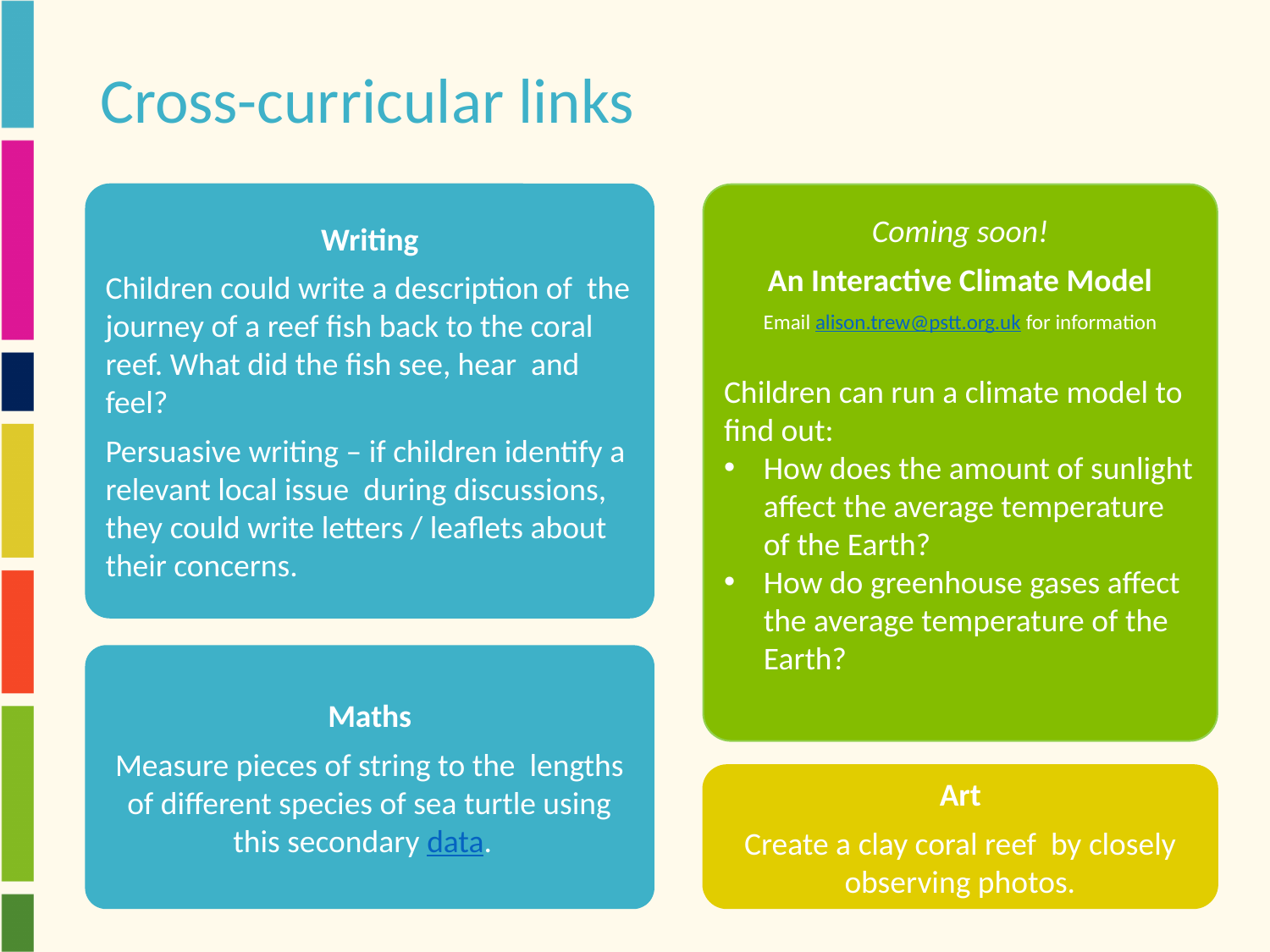

# Cross-curricular links
Writing
Children could write a description of  the journey of a reef fish back to the coral reef. What did the fish see, hear  and feel?
Persuasive writing – if children identify a relevant local issue  during discussions, they could write letters / leaflets about their concerns.
Coming soon!
An Interactive Climate Model
Email alison.trew@pstt.org.uk for information

Children can run a climate model to find out:
How does the amount of sunlight affect the average temperature of the Earth?
How do greenhouse gases affect the average temperature of the Earth?

Maths
Measure pieces of string to the  lengths of different species of sea turtle using this secondary data.
Art
Create a clay coral reef  by closely observing photos.